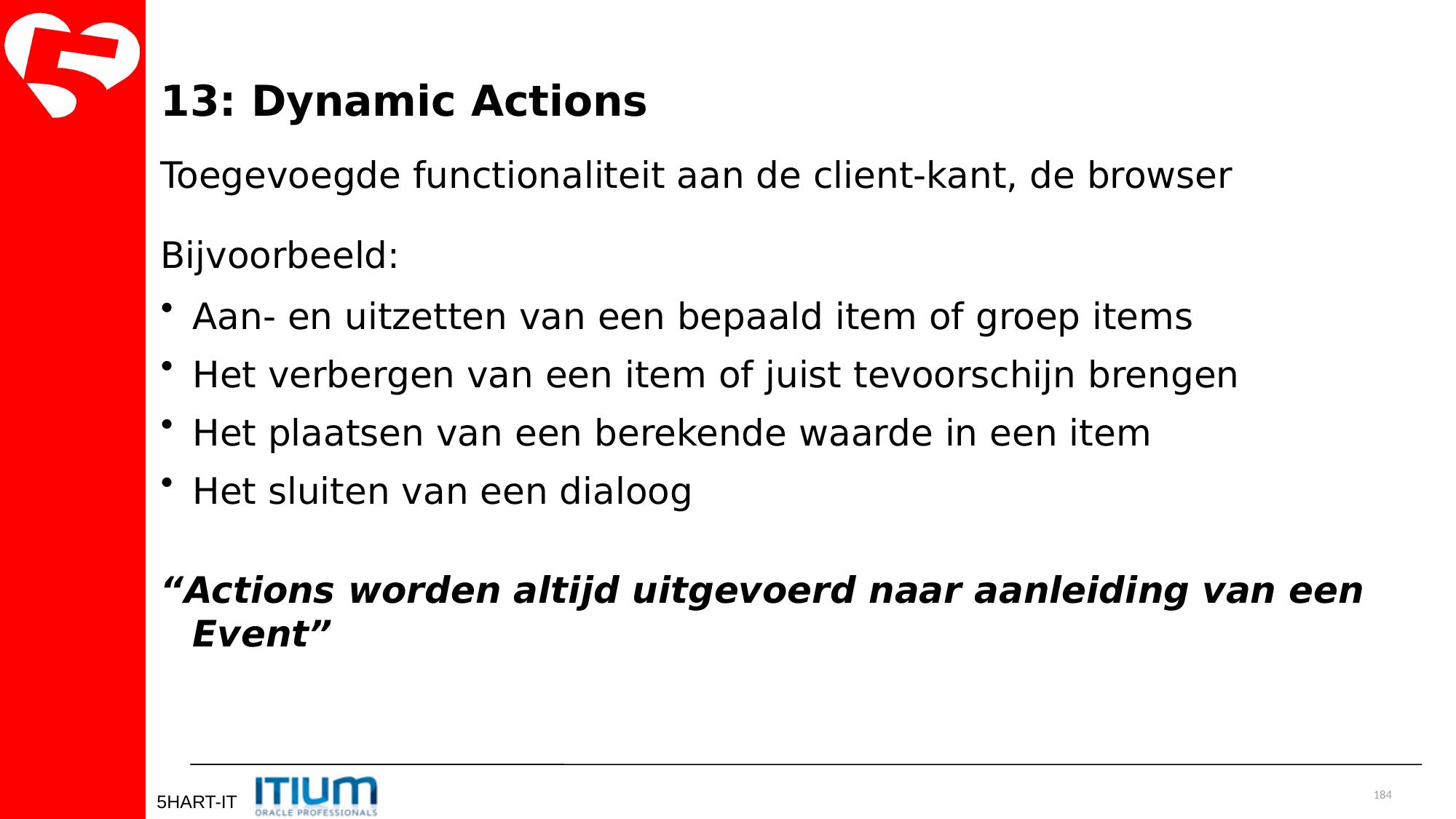

13: Dynamic Actions
Toegevoegde functionaliteit aan de client-kant, de browser
Bijvoorbeeld:
Aan- en uitzetten van een bepaald item of groep items
Het verbergen van een item of juist tevoorschijn brengen
Het plaatsen van een berekende waarde in een item
Het sluiten van een dialoog
“Actions worden altijd uitgevoerd naar aanleiding van een Event”
184